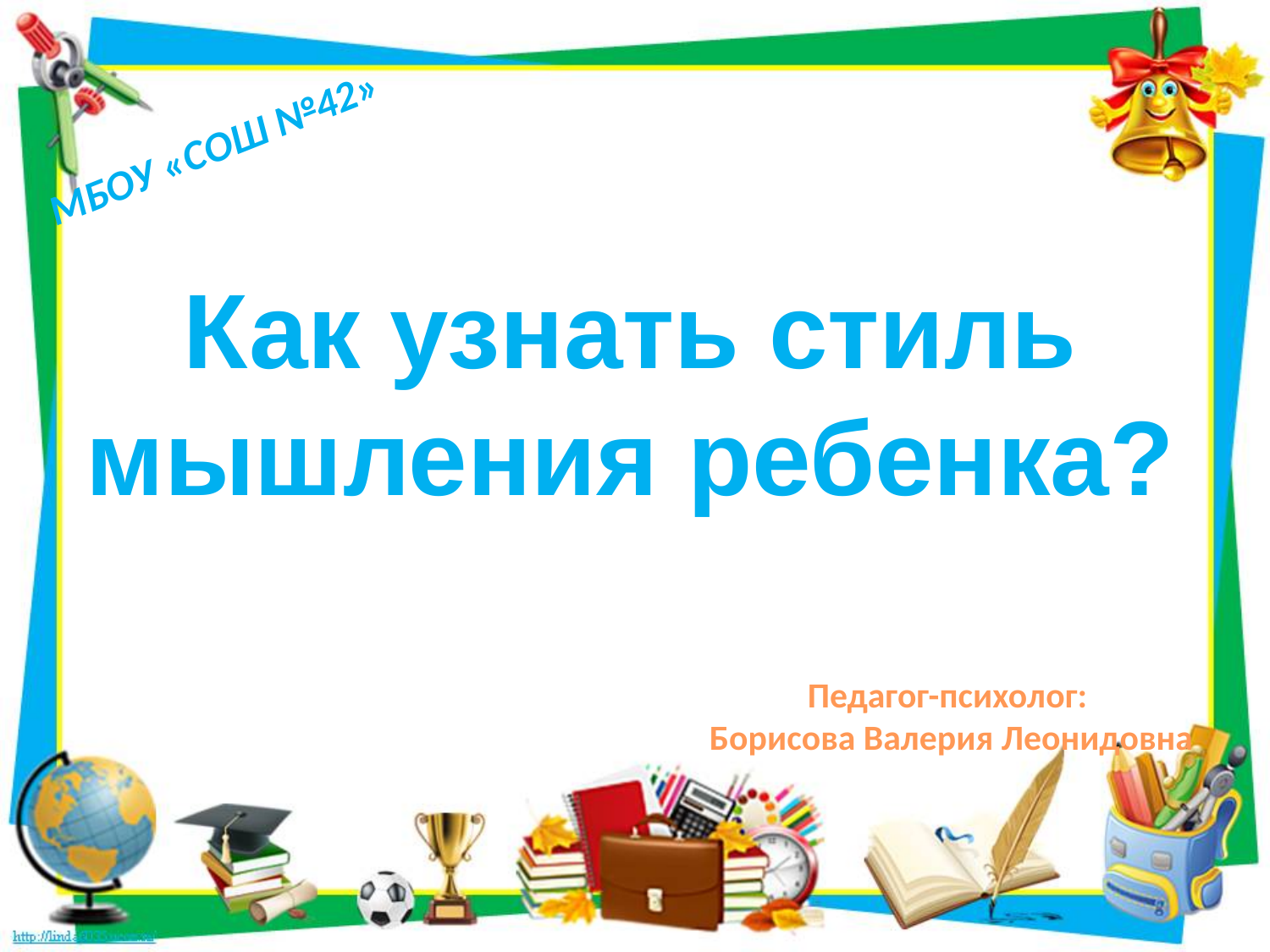

МБОУ «СОШ №42»
Как узнать стиль мышления ребенка?
Педагог-психолог:
Борисова Валерия Леонидовна